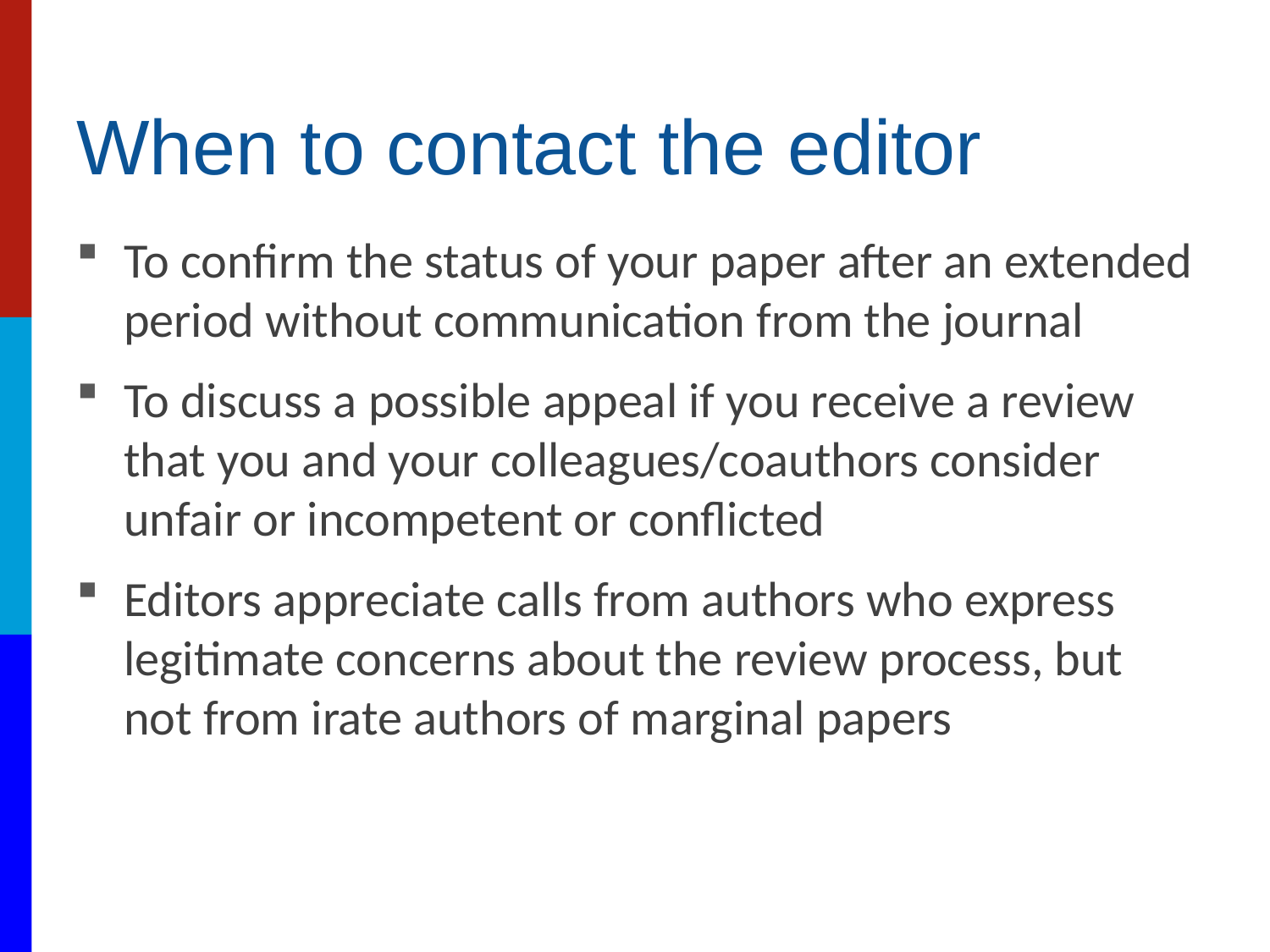

# When to contact the editor
To confirm the status of your paper after an extended period without communication from the journal
To discuss a possible appeal if you receive a review that you and your colleagues/coauthors consider unfair or incompetent or conflicted
Editors appreciate calls from authors who express legitimate concerns about the review process, but not from irate authors of marginal papers